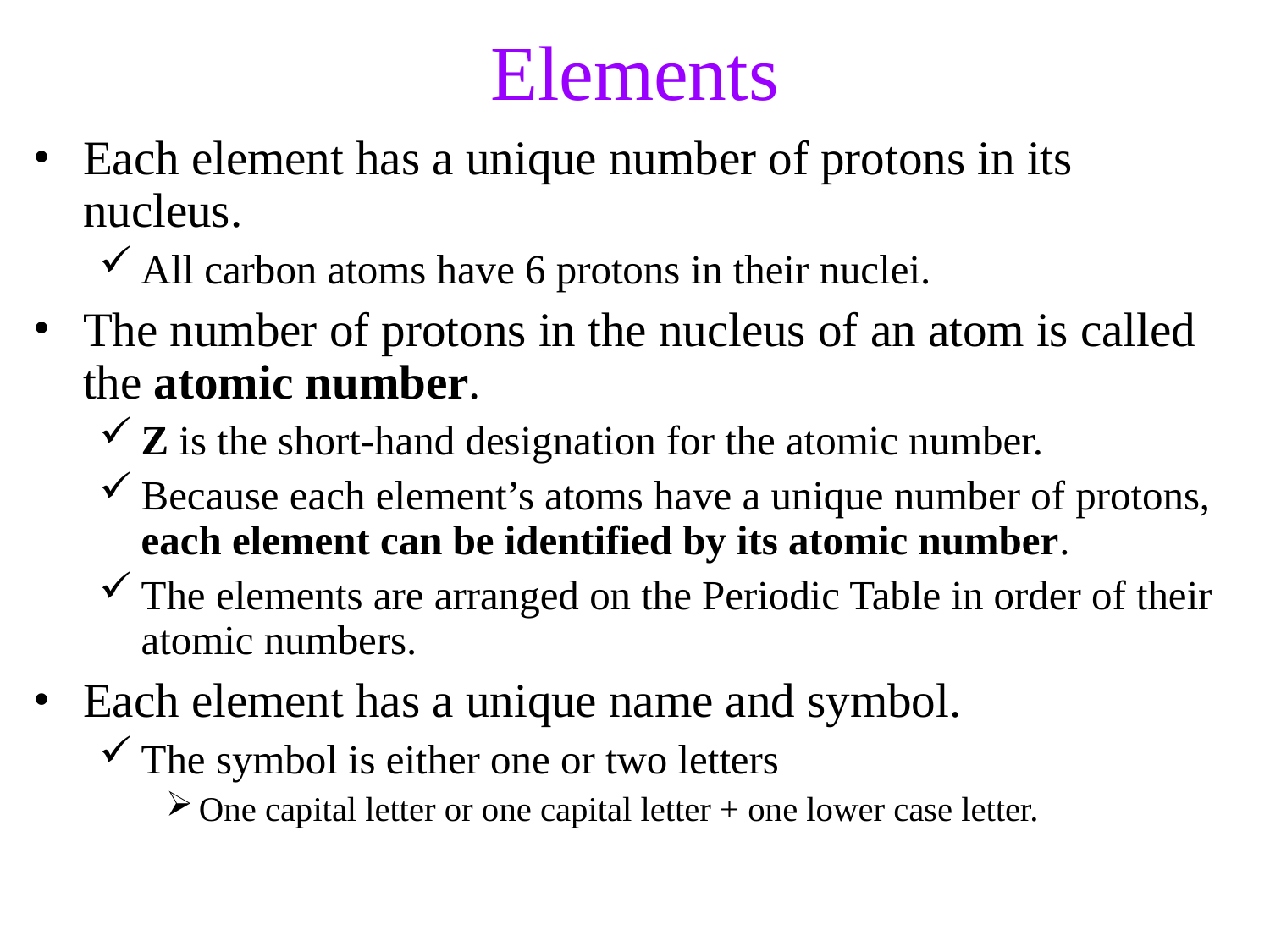

Elements
Each element has a unique number of protons in its nucleus.
All carbon atoms have 6 protons in their nuclei.
The number of protons in the nucleus of an atom is called the atomic number.
Z is the short-hand designation for the atomic number.
Because each element’s atoms have a unique number of protons, each element can be identified by its atomic number.
The elements are arranged on the Periodic Table in order of their atomic numbers.
Each element has a unique name and symbol.
The symbol is either one or two letters
One capital letter or one capital letter + one lower case letter.